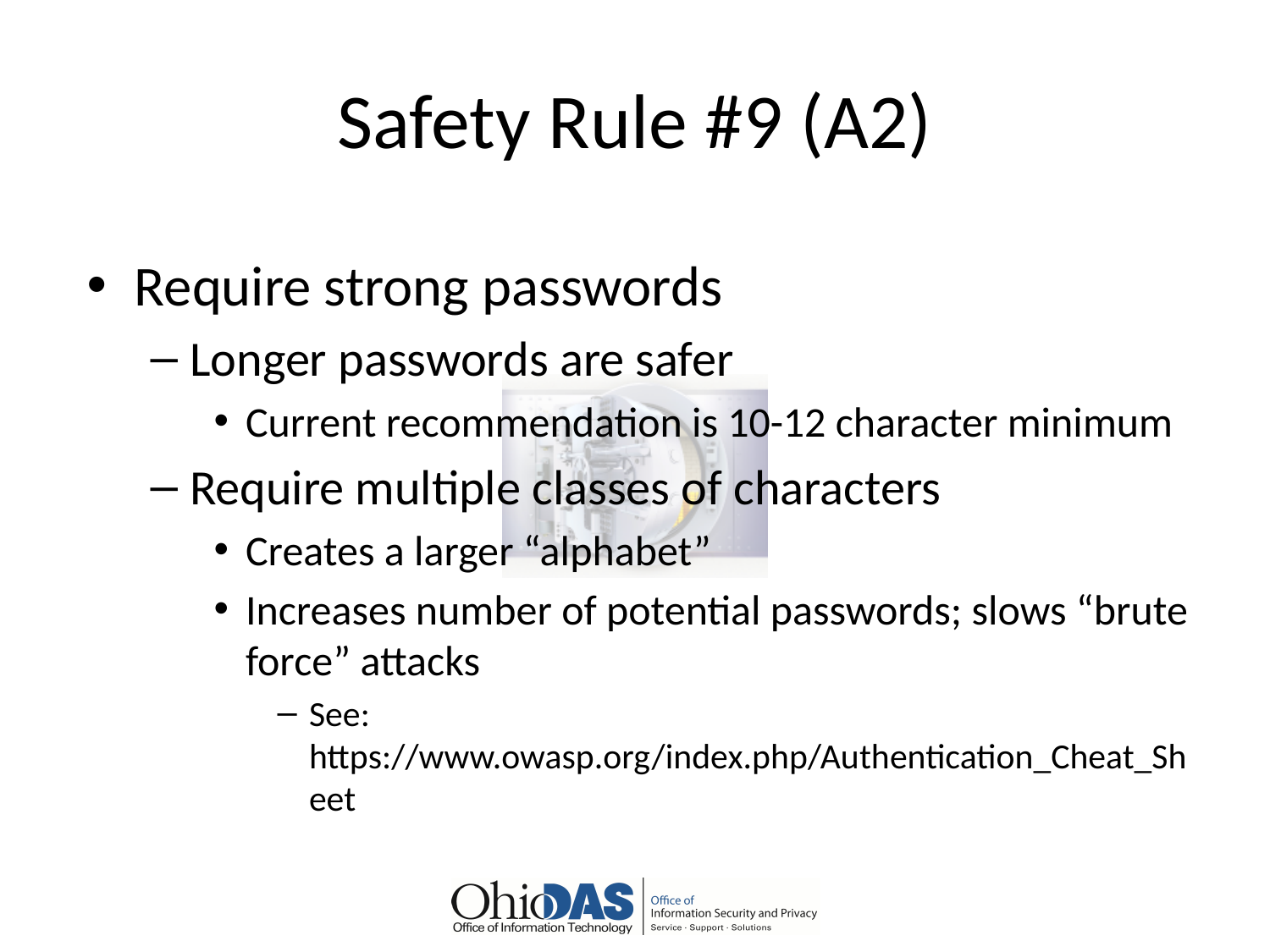

# Safety Rule #9 (A2)
Require strong passwords
Longer passwords are safer
Current recommendation is 10-12 character minimum
Require multiple classes of characters
Creates a larger “alphabet”
Increases number of potential passwords; slows “brute force” attacks
See: https://www.owasp.org/index.php/Authentication_Cheat_Sheet